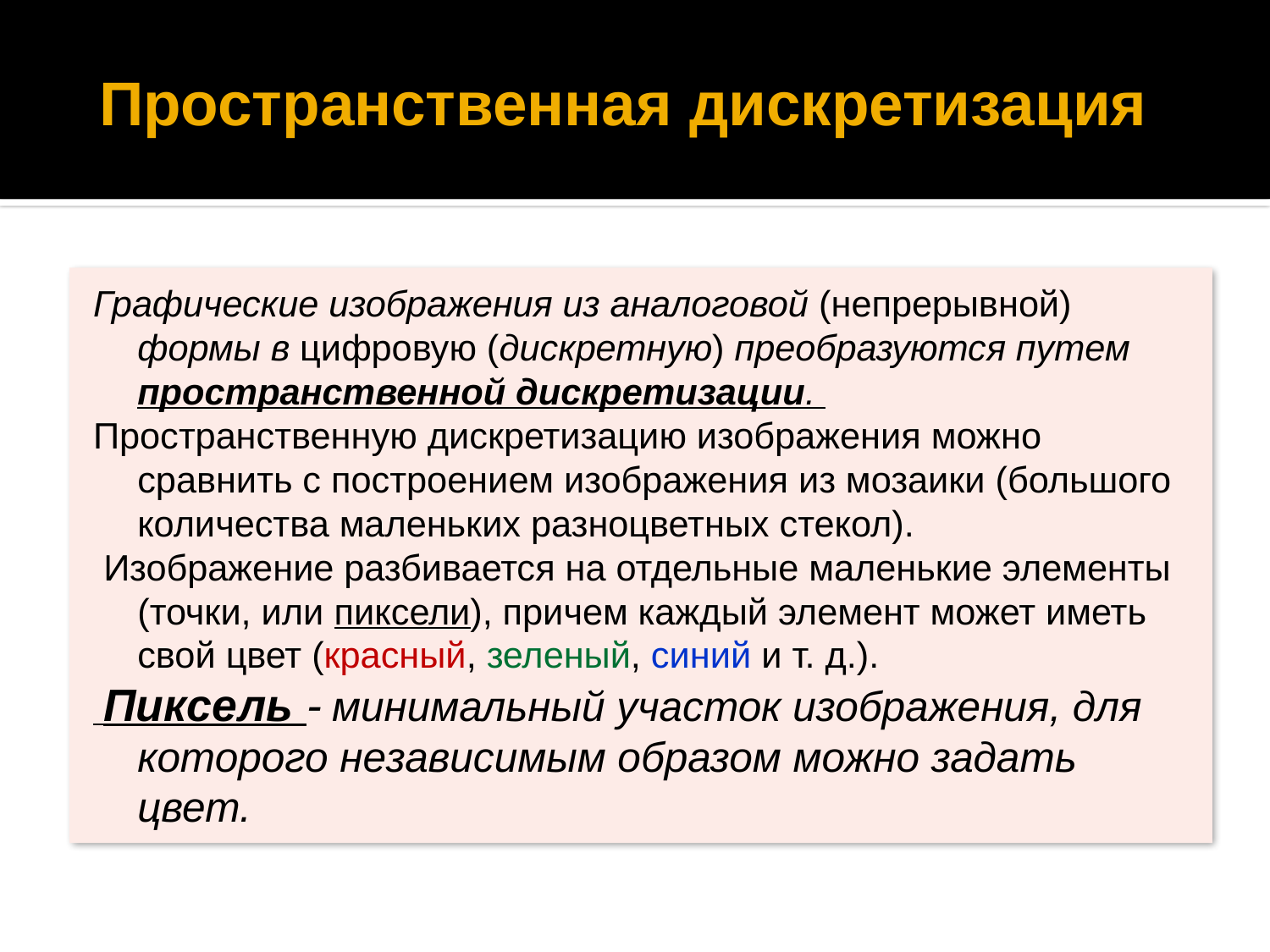

# Пространственная дискретизация
Графические изображения из аналоговой (непрерывной) формы в цифровую (дискретную) преобразуются путем пространственной дискретизации.
Пространственную дискретизацию изображения можно сравнить с построением изображения из мозаики (большого количества маленьких разноцветных стекол).
 Изображение разбивается на отдельные маленькие элементы (точки, или пиксели), причем каждый элемент может иметь свой цвет (красный, зеленый, синий и т. д.).
 Пиксель - минимальный участок изображения, для которого независимым образом можно задать цвет.